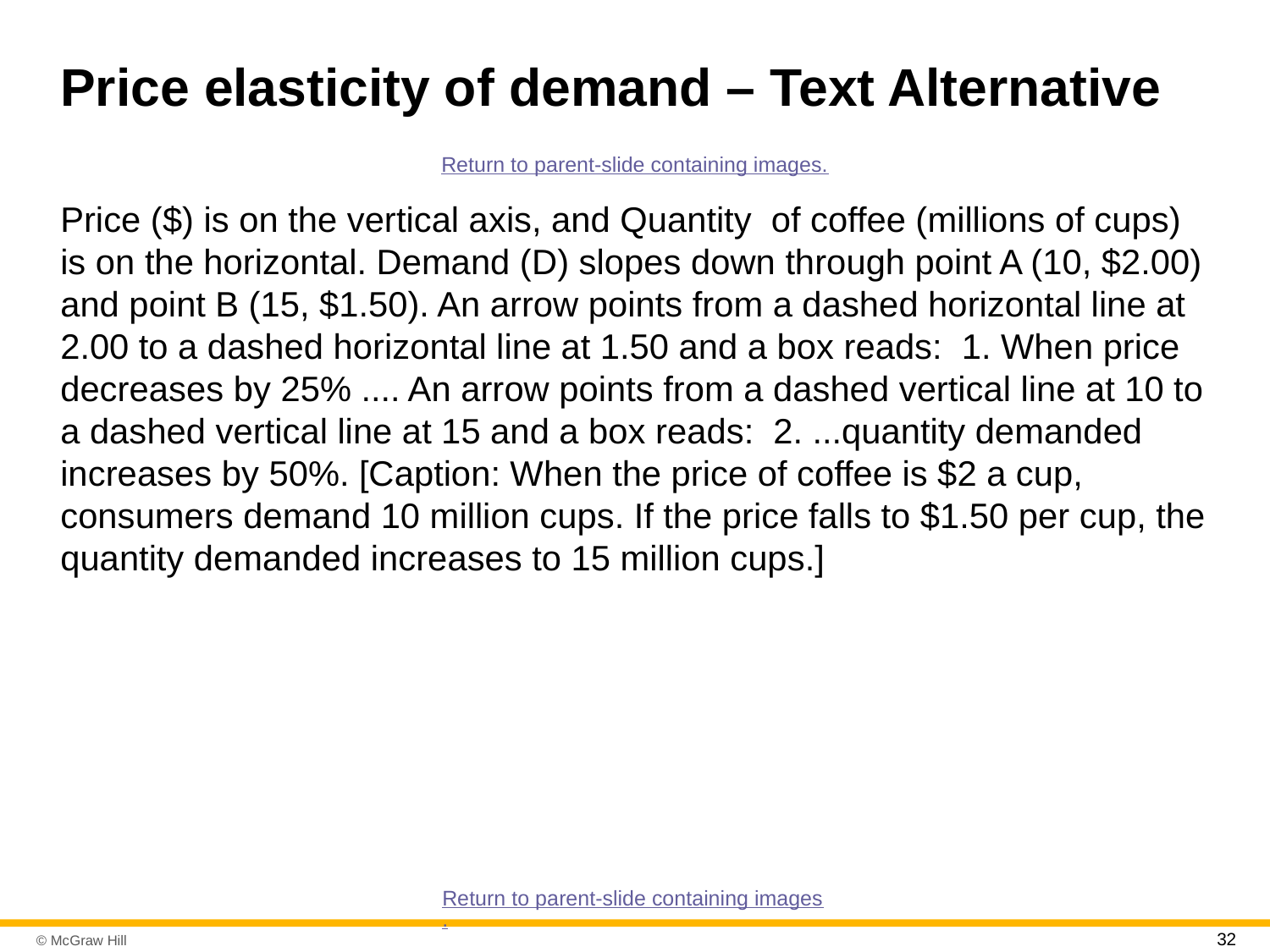

# Price elasticity of demand – Text Alternative
Return to parent-slide containing images.
Price ($) is on the vertical axis, and Quantity  of coffee (millions of cups) is on the horizontal. Demand (D) slopes down through point A (10, $2.00) and point B (15, $1.50). An arrow points from a dashed horizontal line at 2.00 to a dashed horizontal line at 1.50 and a box reads:  1. When price decreases by 25% .... An arrow points from a dashed vertical line at 10 to a dashed vertical line at 15 and a box reads:  2. ...quantity demanded increases by 50%. [Caption: When the price of coffee is $2 a cup, consumers demand 10 million cups. If the price falls to $1.50 per cup, the quantity demanded increases to 15 million cups.]
Return to parent-slide containing images.